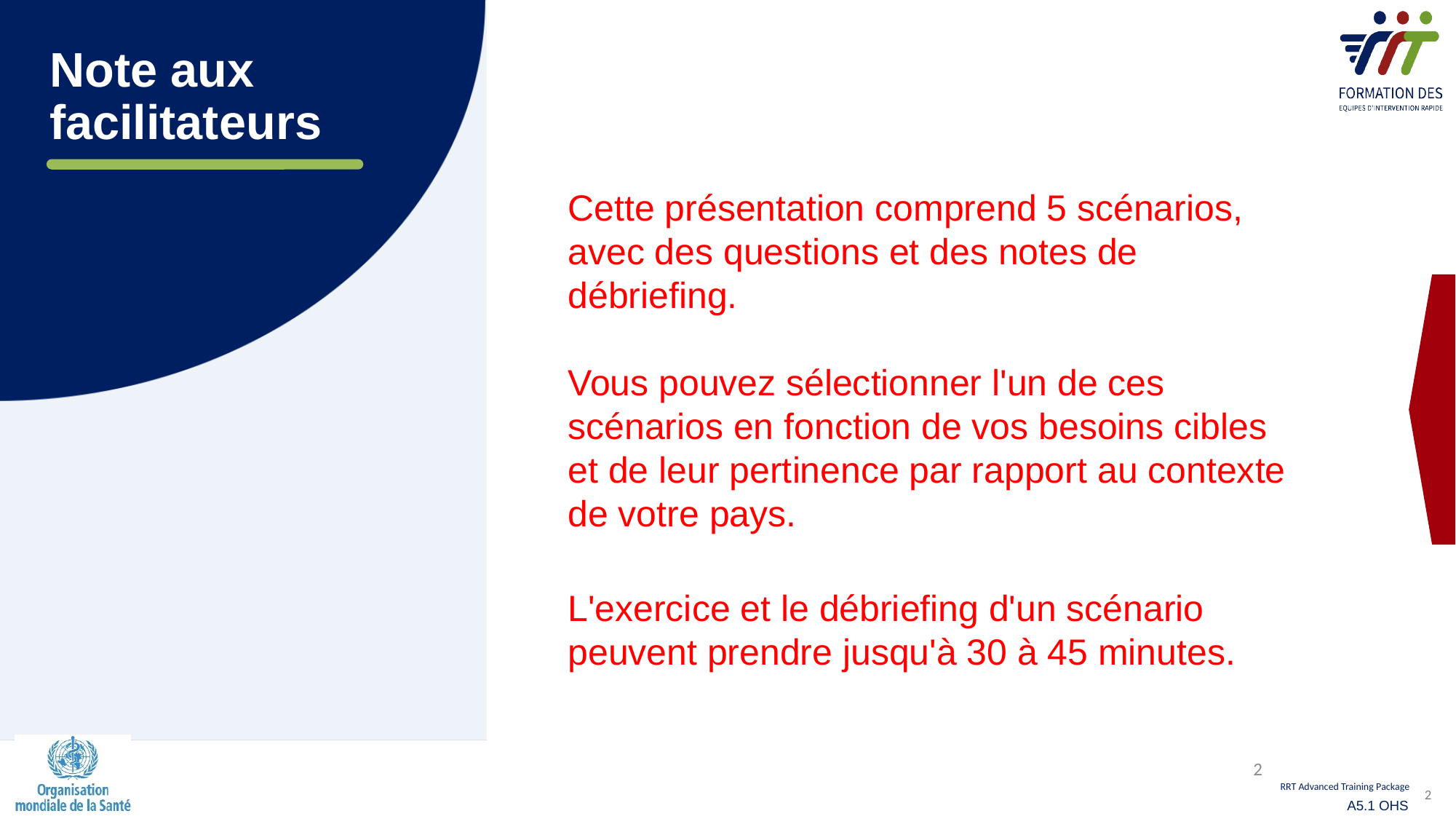

Note aux facilitateurs

Cette présentation comprend 5 scénarios, avec des questions et des notes de débriefing.

Vous pouvez sélectionner l'un de ces scénarios en fonction de vos besoins cibles et de leur pertinence par rapport au contexte de votre pays.

L'exercice et le débriefing d'un scénario peuvent prendre jusqu'à 30 à 45 minutes.

2